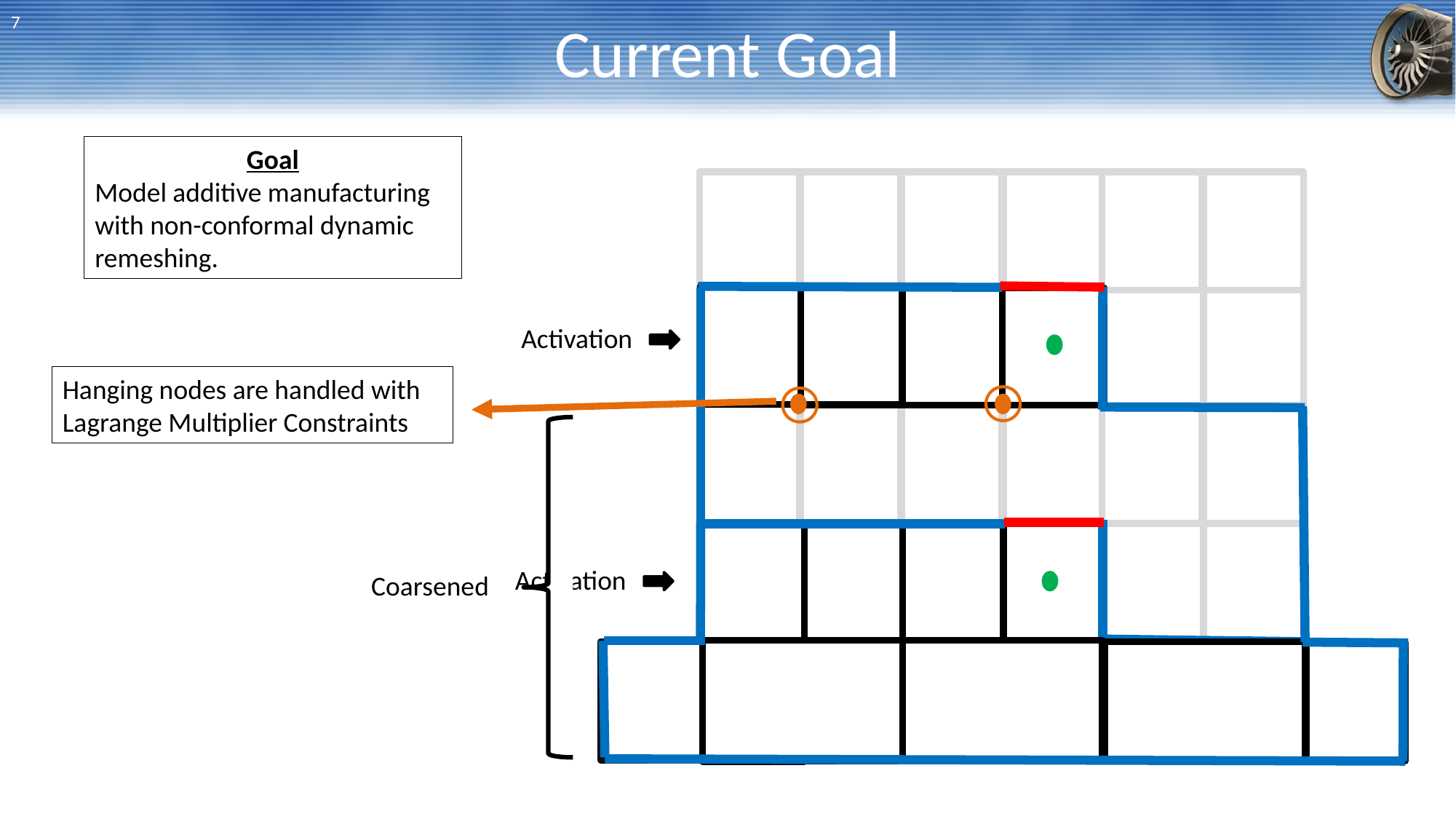

# Current Goal
7
Goal
Model additive manufacturing with non-conformal dynamic remeshing.

Activation

Hanging nodes are handled with
Lagrange Multiplier Constraints

Activation
Coarsened